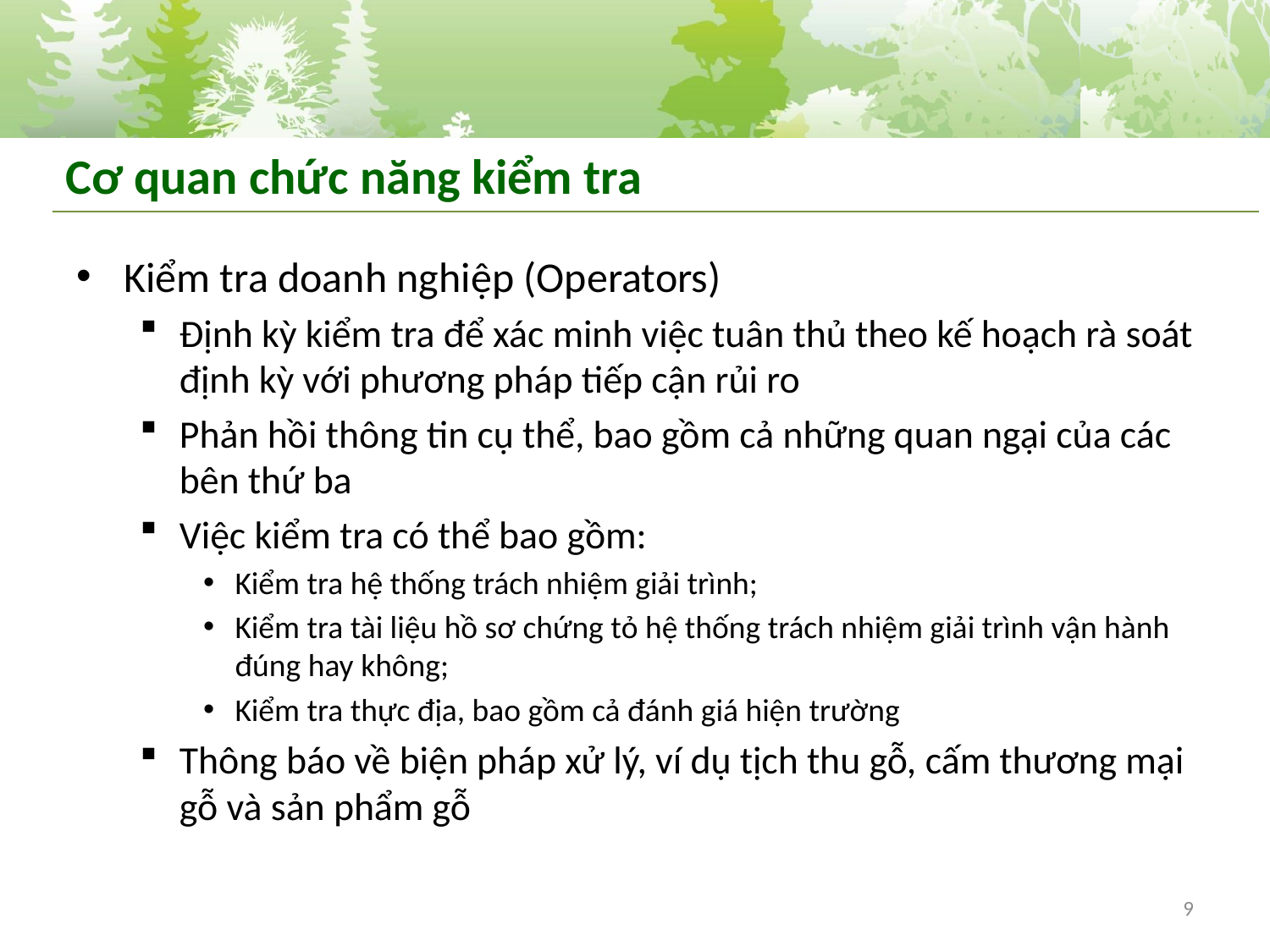

# Cơ quan chức năng kiểm tra
Kiểm tra doanh nghiệp (Operators)
Định kỳ kiểm tra để xác minh việc tuân thủ theo kế hoạch rà soát định kỳ với phương pháp tiếp cận rủi ro
Phản hồi thông tin cụ thể, bao gồm cả những quan ngại của các bên thứ ba
Việc kiểm tra có thể bao gồm:
Kiểm tra hệ thống trách nhiệm giải trình;
Kiểm tra tài liệu hồ sơ chứng tỏ hệ thống trách nhiệm giải trình vận hành đúng hay không;
Kiểm tra thực địa, bao gồm cả đánh giá hiện trường
Thông báo về biện pháp xử lý, ví dụ tịch thu gỗ, cấm thương mại gỗ và sản phẩm gỗ

9